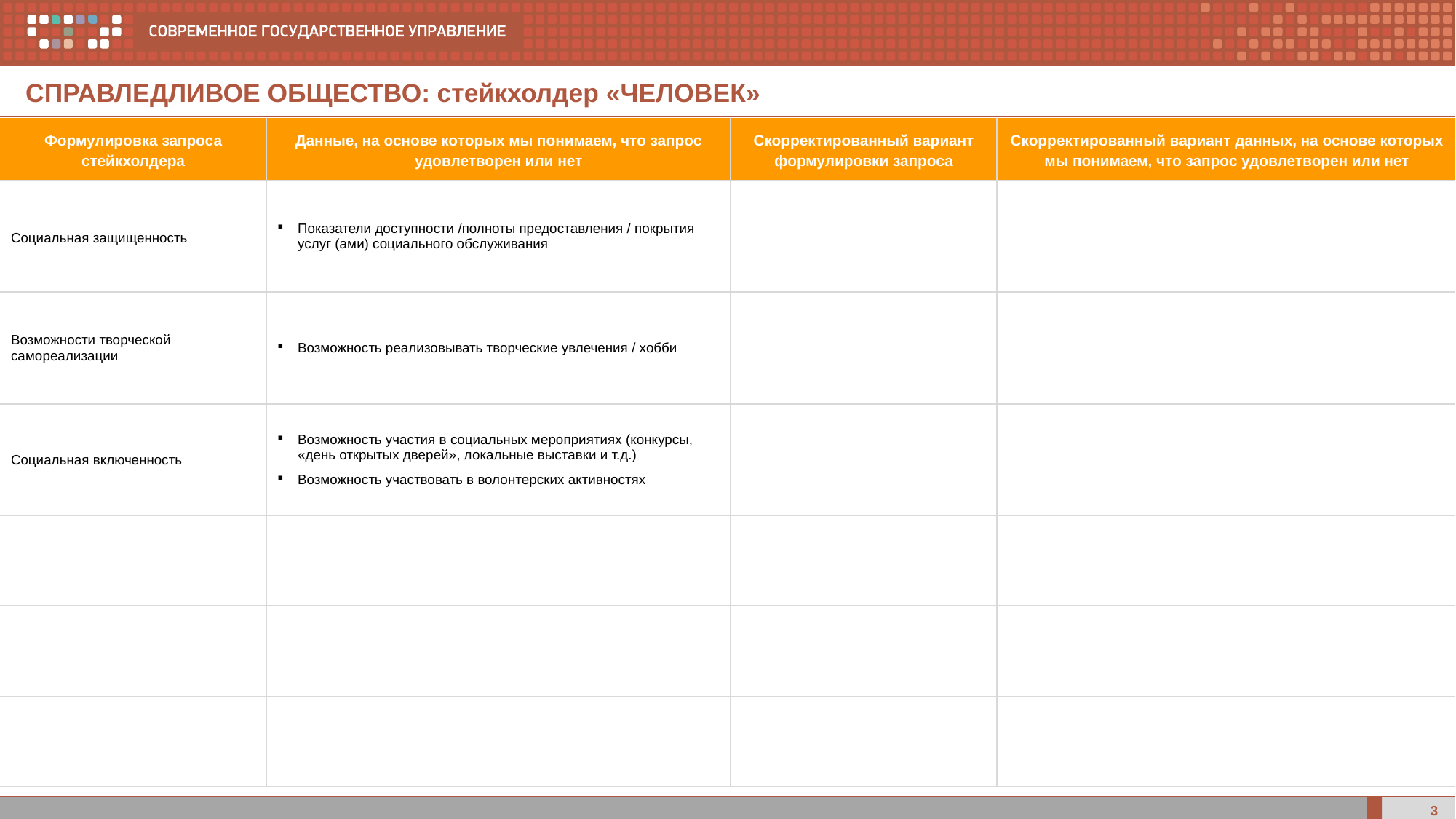

СПРАВЛЕДЛИВОЕ ОБЩЕСТВО: стейкхолдер «ЧЕЛОВЕК»
| Формулировка запроса стейкхолдера | Данные, на основе которых мы понимаем, что запрос удовлетворен или нет | Скорректированный вариант формулировки запроса | Скорректированный вариант данных, на основе которых мы понимаем, что запрос удовлетворен или нет |
| --- | --- | --- | --- |
| Социальная защищенность | Показатели доступности /полноты предоставления / покрытия услуг (ами) социального обслуживания |  |  |
| Возможности творческой самореализации | Возможность реализовывать творческие увлечения / хобби |  |  |
| Социальная включенность | Возможность участия в социальных мероприятиях (конкурсы, «день открытых дверей», локальные выставки и т.д.) Возможность участвовать в волонтерских активностях |  |  |
|  |  |  |  |
|  |  |  |  |
|  |  |  |  |